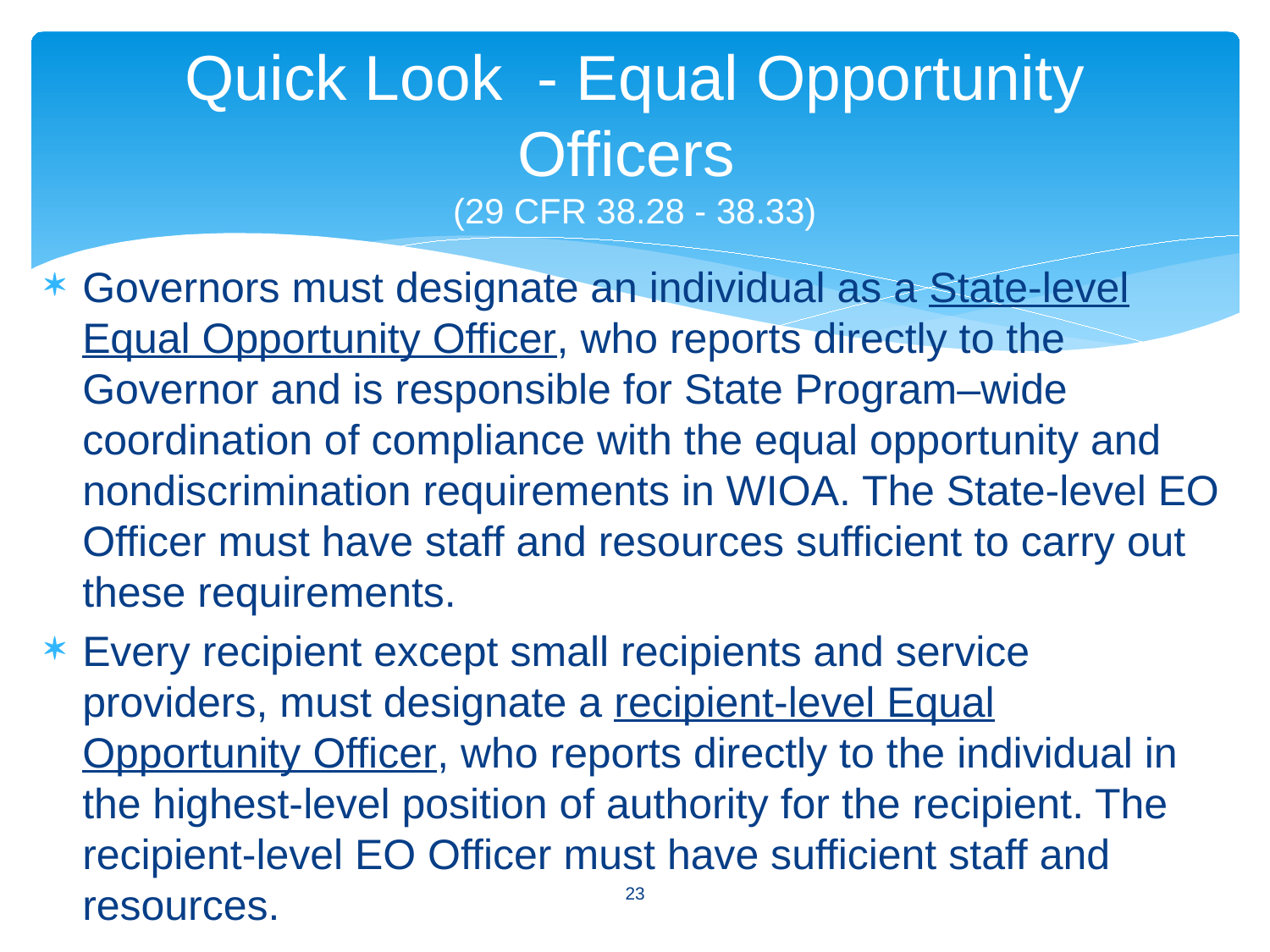

# Quick Look  - Equal Opportunity Officers (29 CFR 38.28 - 38.33)
Governors must designate an individual as a State-level Equal Opportunity Officer, who reports directly to the Governor and is responsible for State Program–wide coordination of compliance with the equal opportunity and nondiscrimination requirements in WIOA. The State-level EO Officer must have staff and resources sufficient to carry out these requirements.
Every recipient except small recipients and service providers, must designate a recipient-level Equal Opportunity Officer, who reports directly to the individual in the highest-level position of authority for the recipient. The recipient-level EO Officer must have sufficient staff and resources.

23